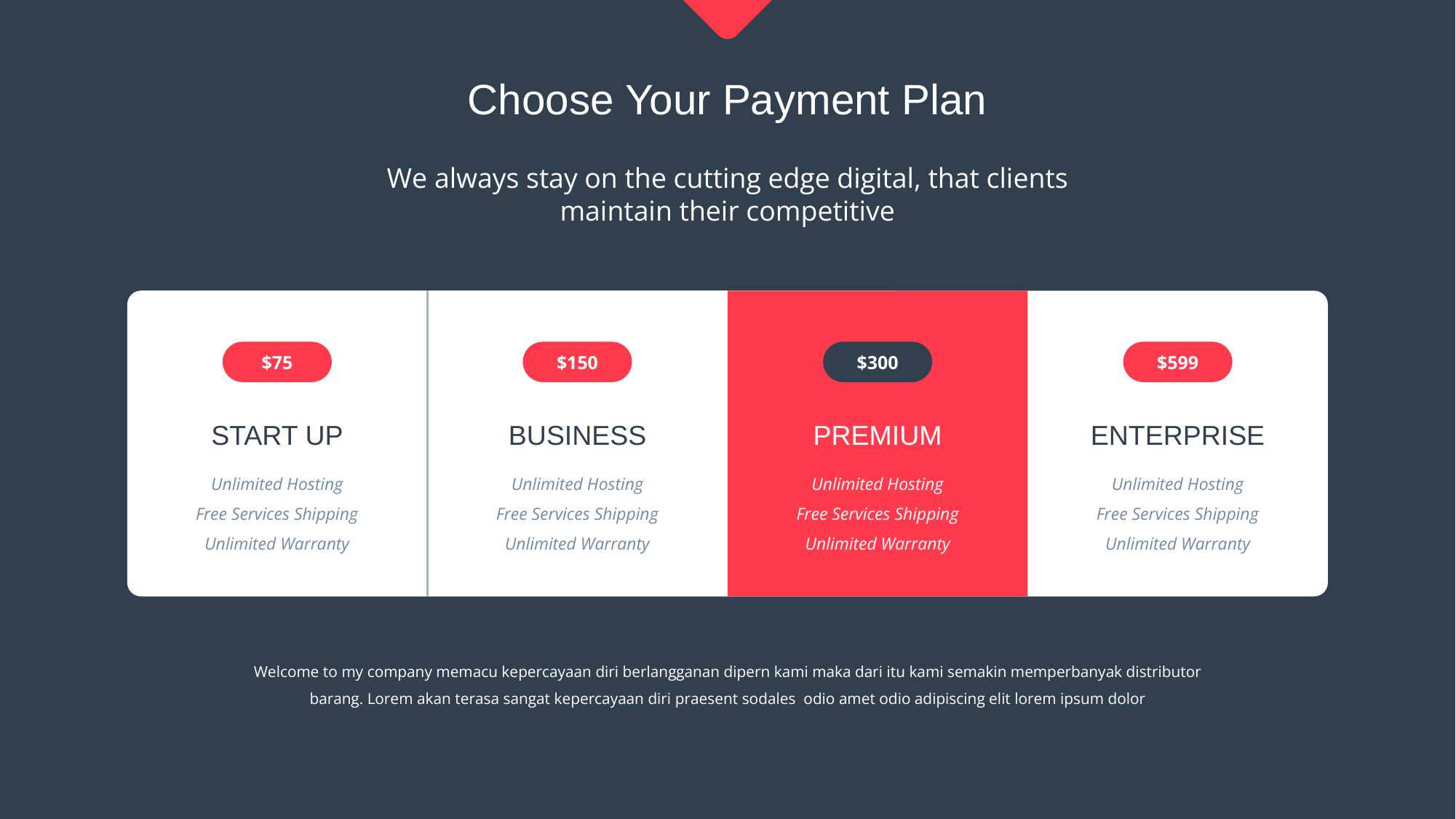

Choose Your Payment Plan
We always stay on the cutting edge digital, that clients maintain their competitive

$75
$150
$300
$599
START UP
BUSINESS
PREMIUM
ENTERPRISE
Unlimited Hosting
Free Services Shipping
Unlimited Warranty
Unlimited Hosting
Free Services Shipping
Unlimited Warranty
Unlimited Hosting
Free Services Shipping
Unlimited Warranty
Unlimited Hosting
Free Services Shipping
Unlimited Warranty
Welcome to my company memacu kepercayaan diri berlangganan dipern kami maka dari itu kami semakin memperbanyak distributor barang. Lorem akan terasa sangat kepercayaan diri praesent sodales  odio amet odio adipiscing elit lorem ipsum dolor